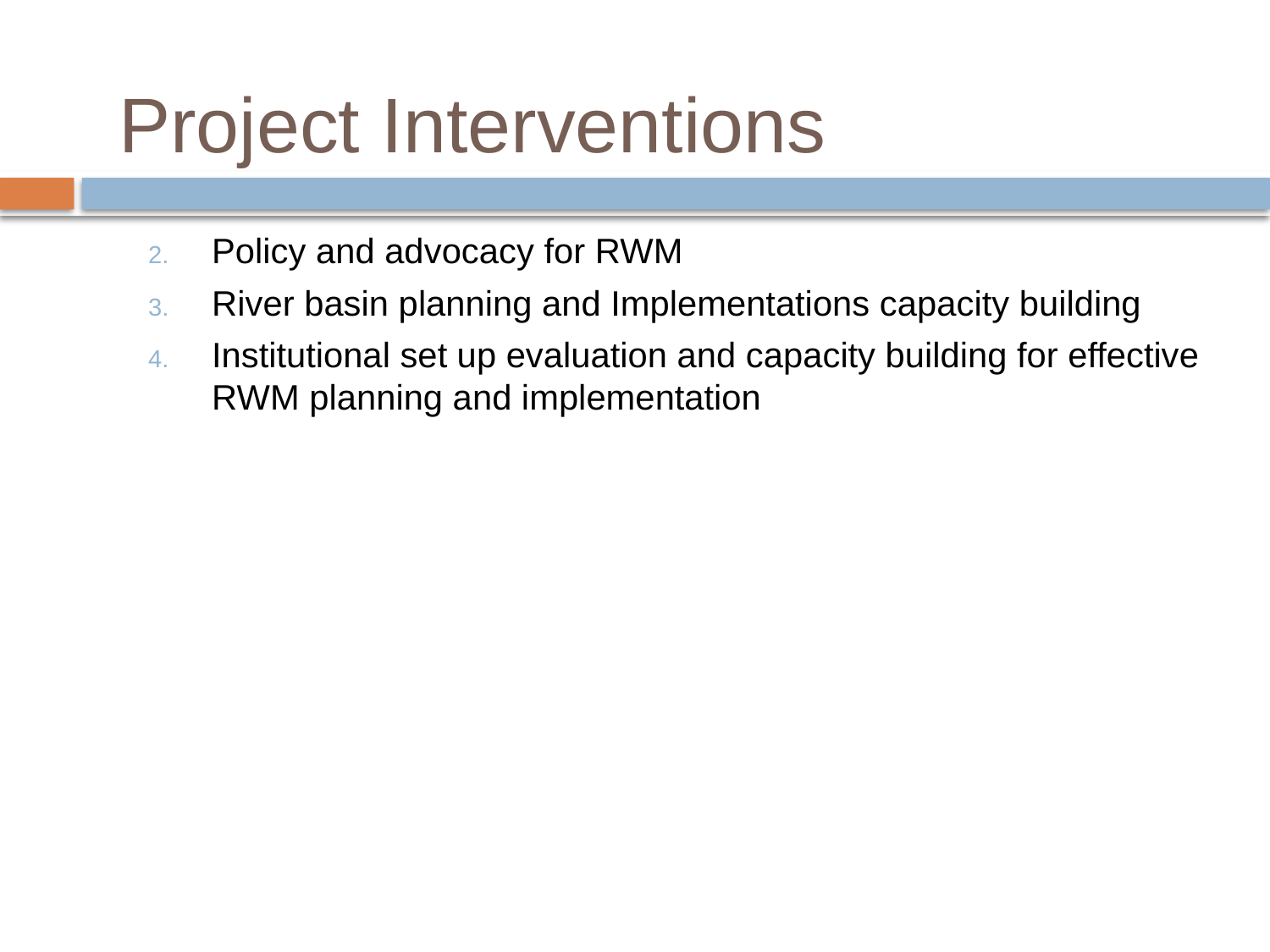

Project Interventions
Policy and advocacy for RWM
River basin planning and Implementations capacity building
Institutional set up evaluation and capacity building for effective RWM planning and implementation